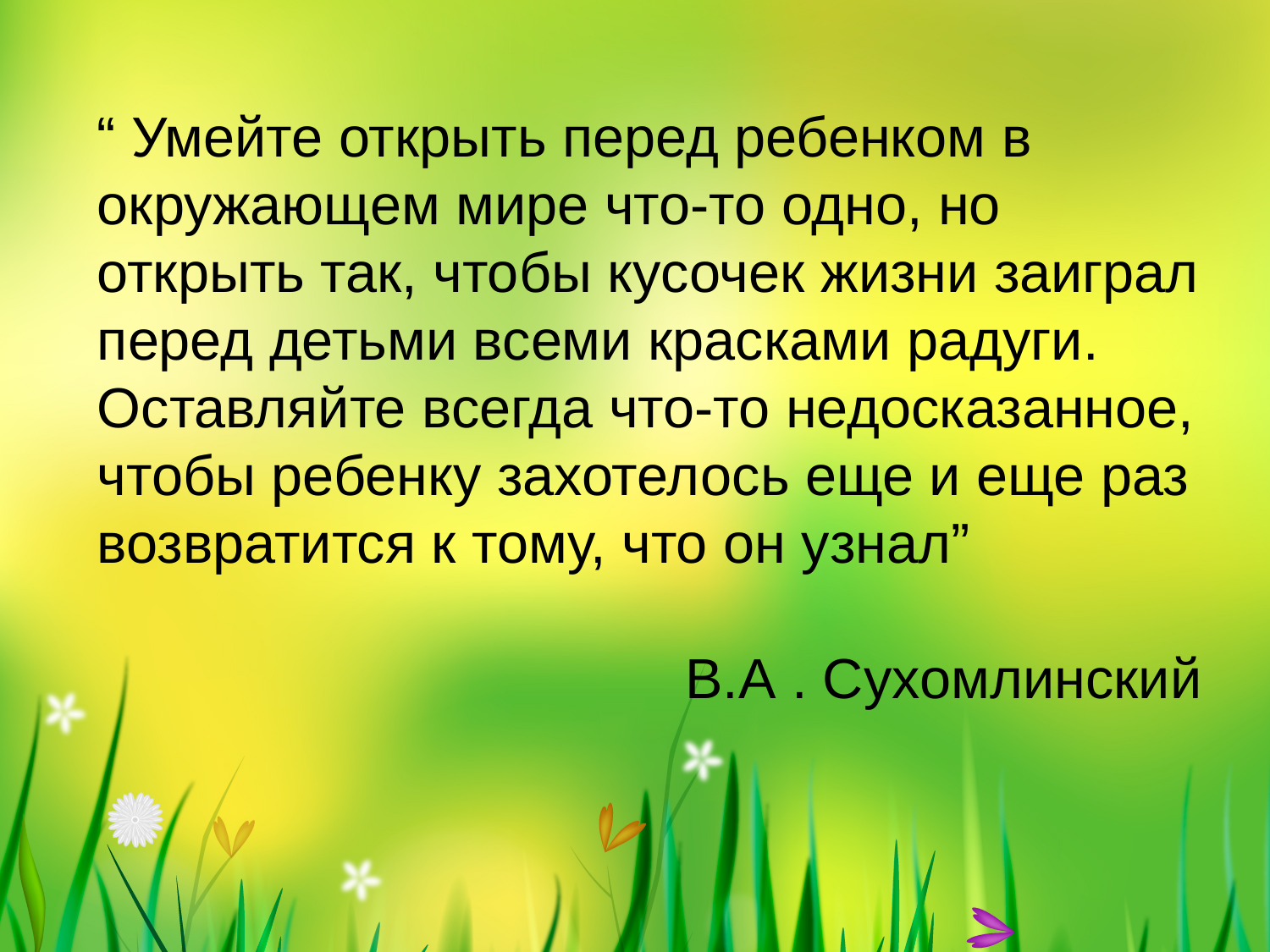

“ Умейте открыть перед ребенком в окружающем мире что-то одно, но открыть так, чтобы кусочек жизни заиграл перед детьми всеми красками радуги. Оставляйте всегда что-то недосказанное, чтобы ребенку захотелось еще и еще раз возвратится к тому, что он узнал”

В.А . Сухомлинский